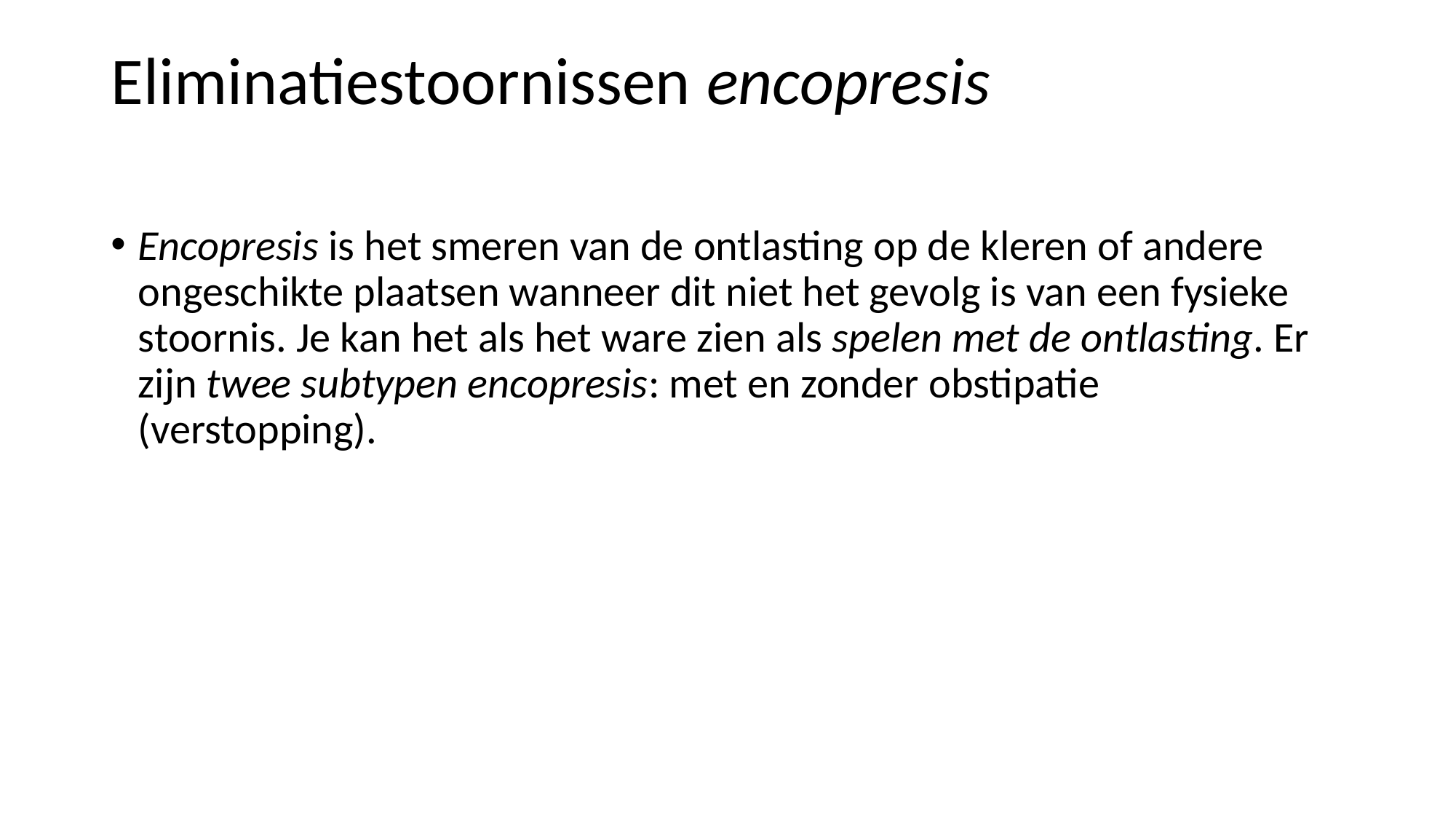

# Eliminatiestoornissen encopresis
Encopresis is het smeren van de ontlasting op de kleren of andere ongeschikte plaatsen wanneer dit niet het gevolg is van een fysieke stoornis. Je kan het als het ware zien als spelen met de ontlasting. Er zijn twee subtypen encopresis: met en zonder obstipatie (verstopping).